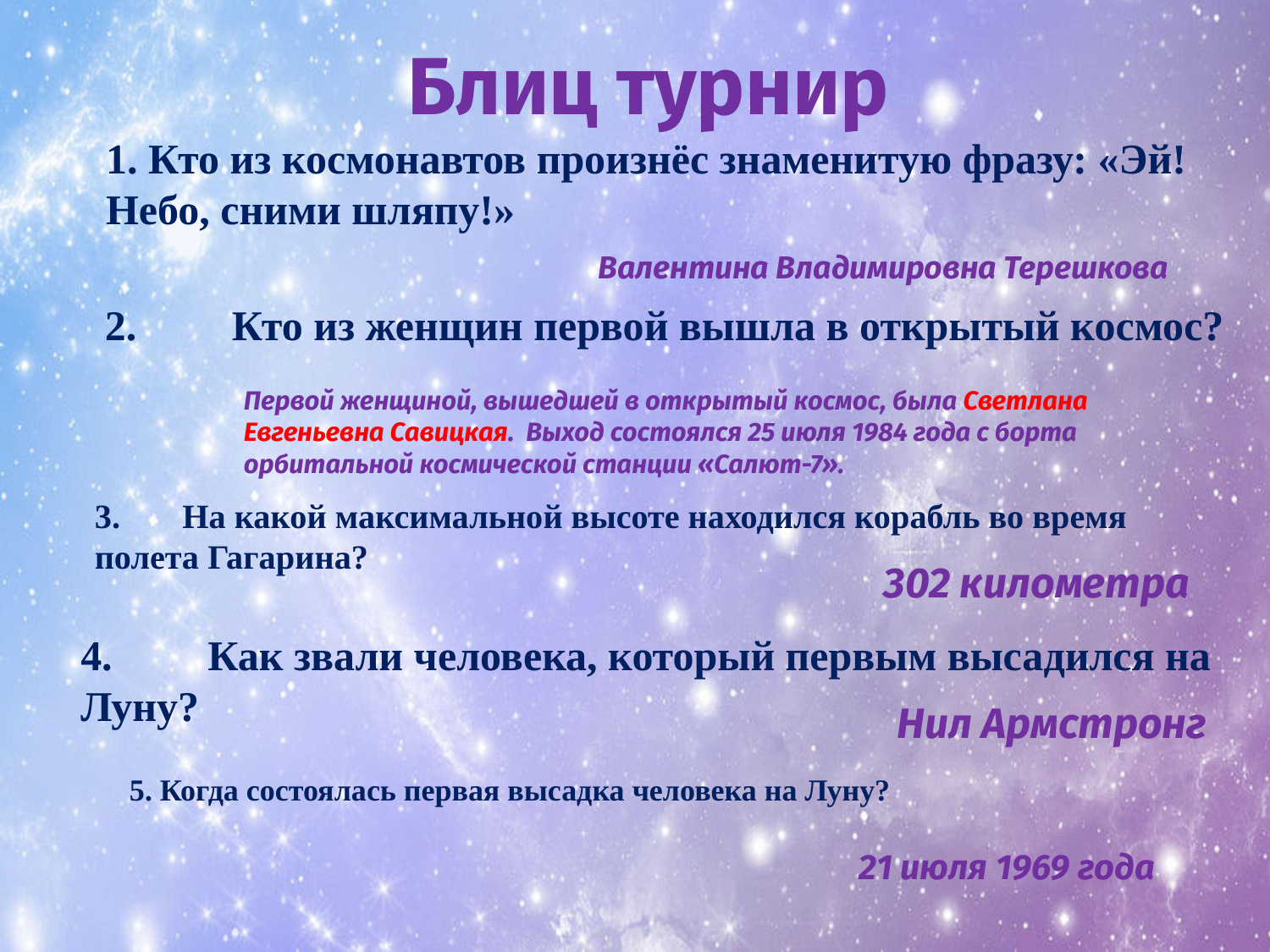

# Блиц турнир
1. Кто из космонавтов произнёс знаменитую фразу: «Эй! Небо, сними шляпу!»

Валентина Владимировна Терешкова
2.	Кто из женщин первой вышла в открытый космос?
Первой женщиной, вышедшей в открытый космос, была Светлана Евгеньевна Савицкая.  Выход состоялся 25 июля 1984 года с борта орбитальной космической станции «Салют-7».
3.	На какой максимальной высоте находился корабль во время полета Гагарина?

302 километра
4.	Как звали человека, который первым высадился на Луну?
Нил Армстронг
5. Когда состоялась первая высадка человека на Луну?

21 июля 1969 года